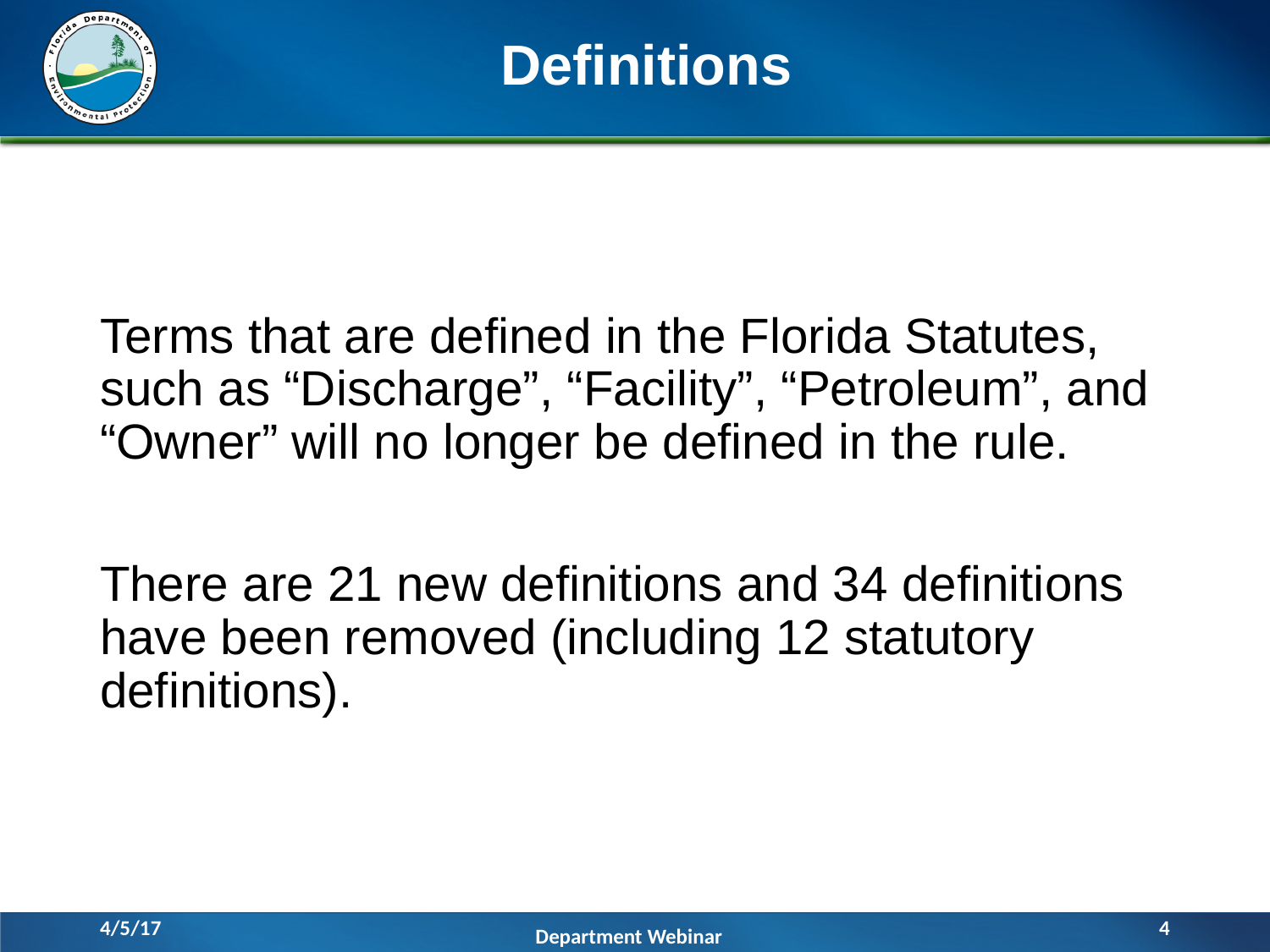

# Definitions
Terms that are defined in the Florida Statutes, such as “Discharge”, “Facility”, “Petroleum”, and “Owner” will no longer be defined in the rule.

There are 21 new definitions and 34 definitions have been removed (including 12 statutory definitions).

4/5/17
4
Department Webinar